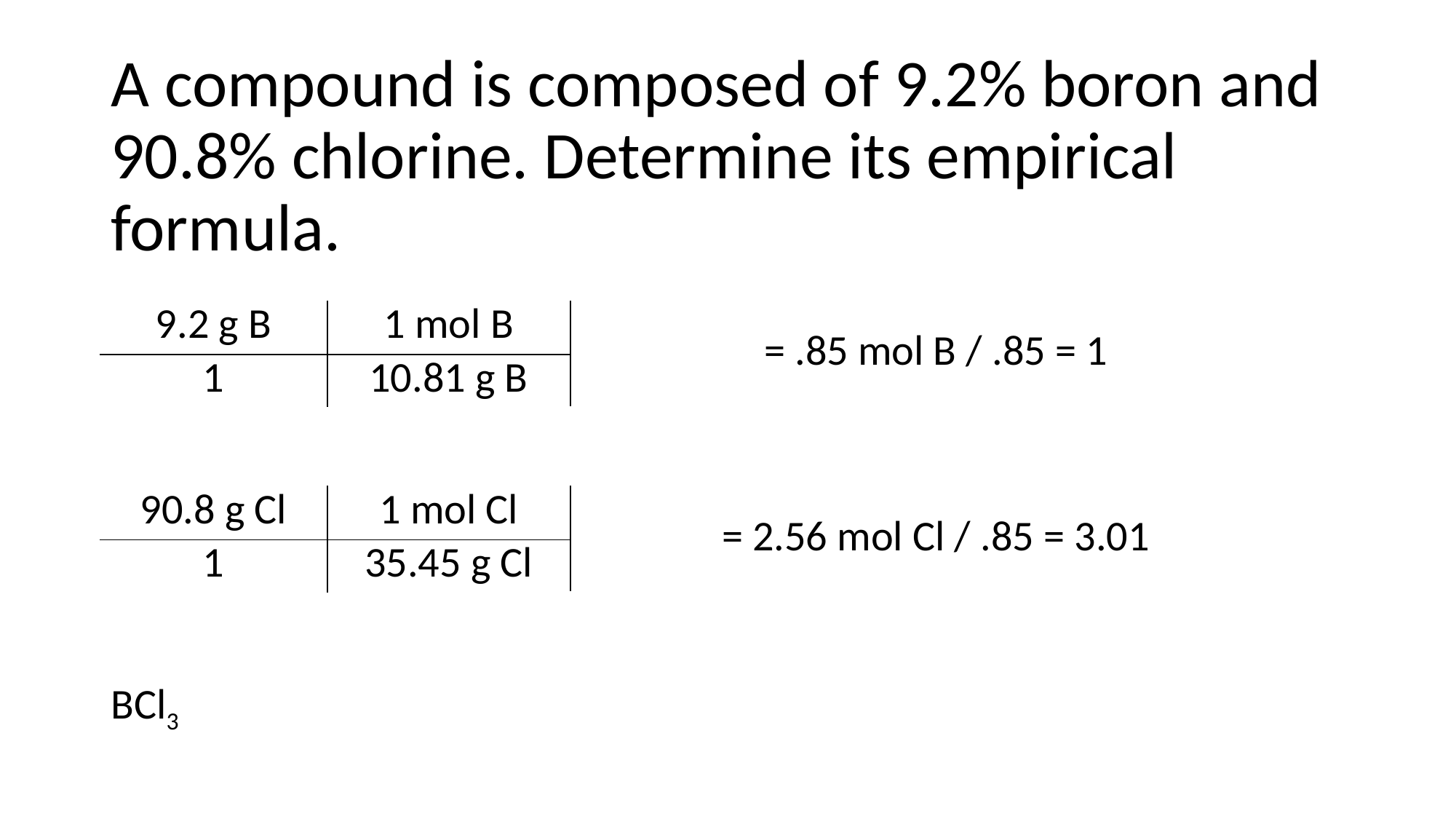

# A compound is composed of 9.2% boron and 90.8% chlorine. Determine its empirical formula.
| 9.2 g B | 1 mol B | = .85 mol B / .85 = 1 |
| --- | --- | --- |
| 1 | 10.81 g B |  |
| 90.8 g Cl | 1 mol Cl | = 2.56 mol Cl / .85 = 3.01 |
| --- | --- | --- |
| 1 | 35.45 g Cl |  |
BCl3